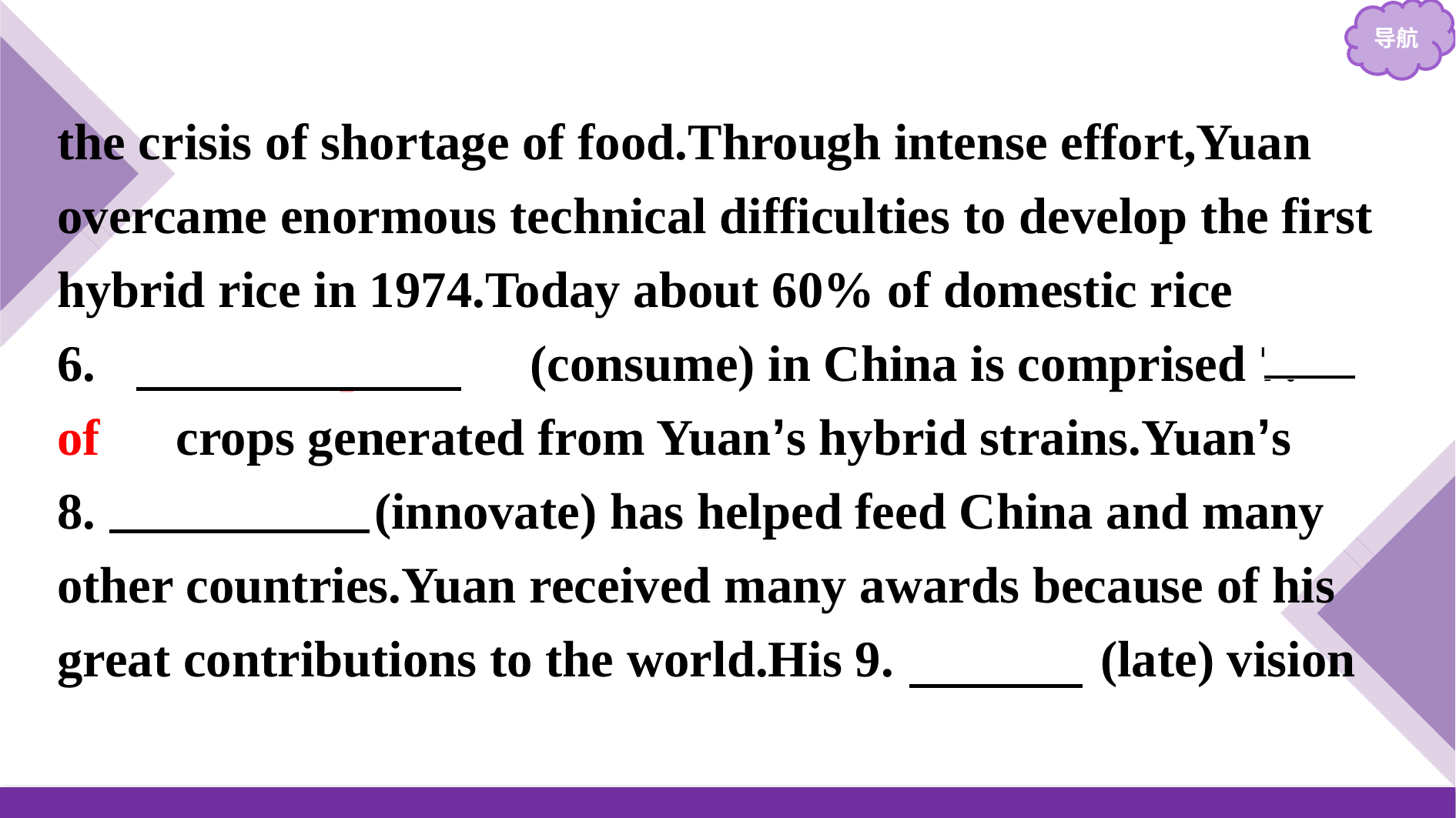

the crisis of shortage of food.Through intense effort,Yuan overcame enormous technical difficulties to develop the first hybrid rice in 1974.Today about 60% of domestic rice
6.　consumption　(consume) in China is comprised 7.  of　crops generated from Yuan’s hybrid strains.Yuan’s
8. Innovation  (innovate) has helped feed China and many other countries.Yuan received many awards because of his great contributions to the world.His 9.    later    (late) vision